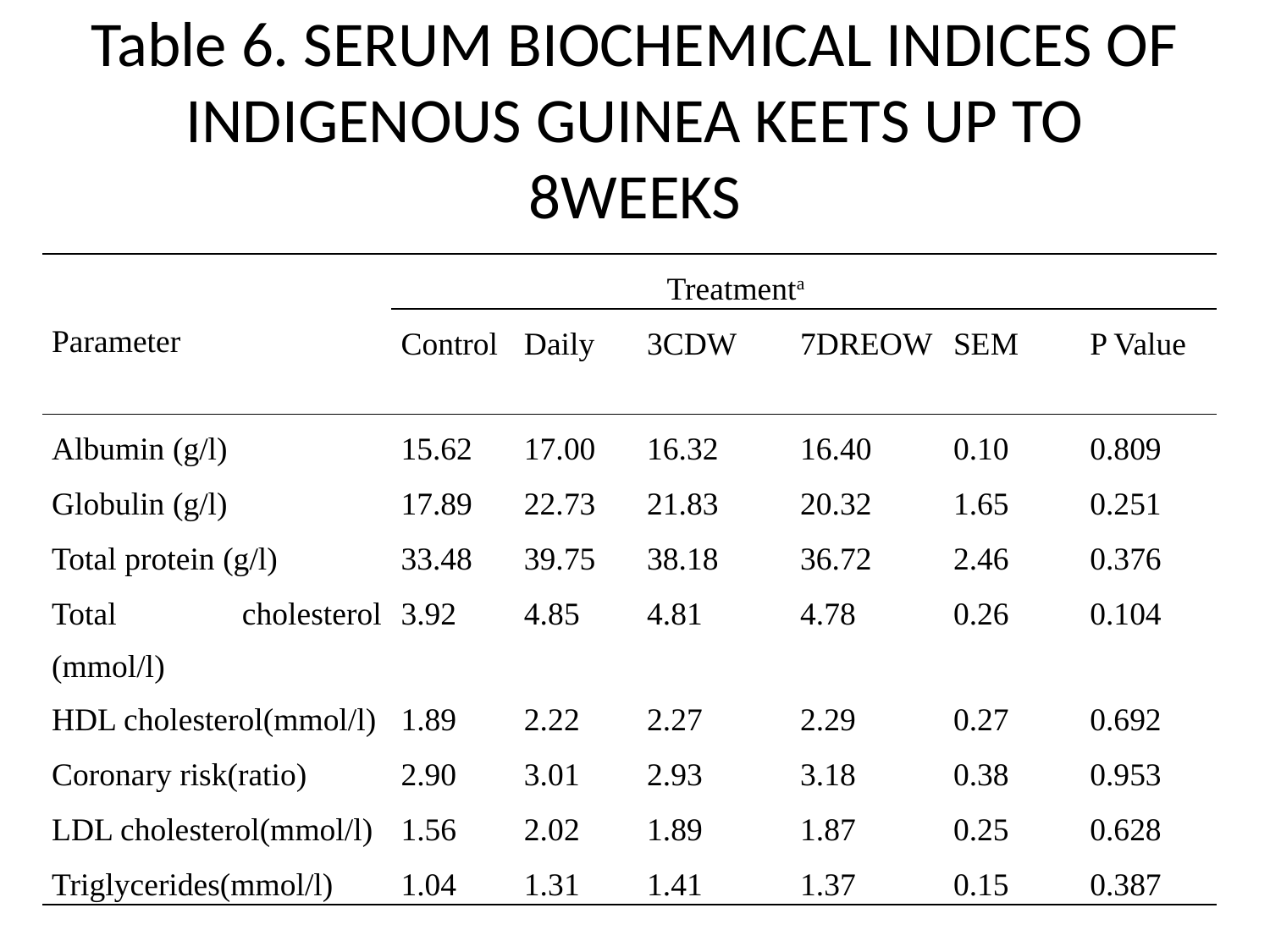

# Table 6. SERUM BIOCHEMICAL INDICES OF INDIGENOUS GUINEA KEETS UP TO 8WEEKS
| Parameter | Treatmenta |  |  |  |  |  |
| --- | --- | --- | --- | --- | --- | --- |
|  | Control | Daily | 3CDW | 7DREOW | SEM | P Value |
| Albumin (g/l) | 15.62 | 17.00 | 16.32 | 16.40 | 0.10 | 0.809 |
| Globulin (g/l) | 17.89 | 22.73 | 21.83 | 20.32 | 1.65 | 0.251 |
| Total protein (g/l) | 33.48 | 39.75 | 38.18 | 36.72 | 2.46 | 0.376 |
| Total cholesterol (mmol/l) | 3.92 | 4.85 | 4.81 | 4.78 | 0.26 | 0.104 |
| HDL cholesterol(mmol/l) | 1.89 | 2.22 | 2.27 | 2.29 | 0.27 | 0.692 |
| Coronary risk(ratio) | 2.90 | 3.01 | 2.93 | 3.18 | 0.38 | 0.953 |
| LDL cholesterol(mmol/l) | 1.56 | 2.02 | 1.89 | 1.87 | 0.25 | 0.628 |
| Triglycerides(mmol/l) | 1.04 | 1.31 | 1.41 | 1.37 | 0.15 | 0.387 |